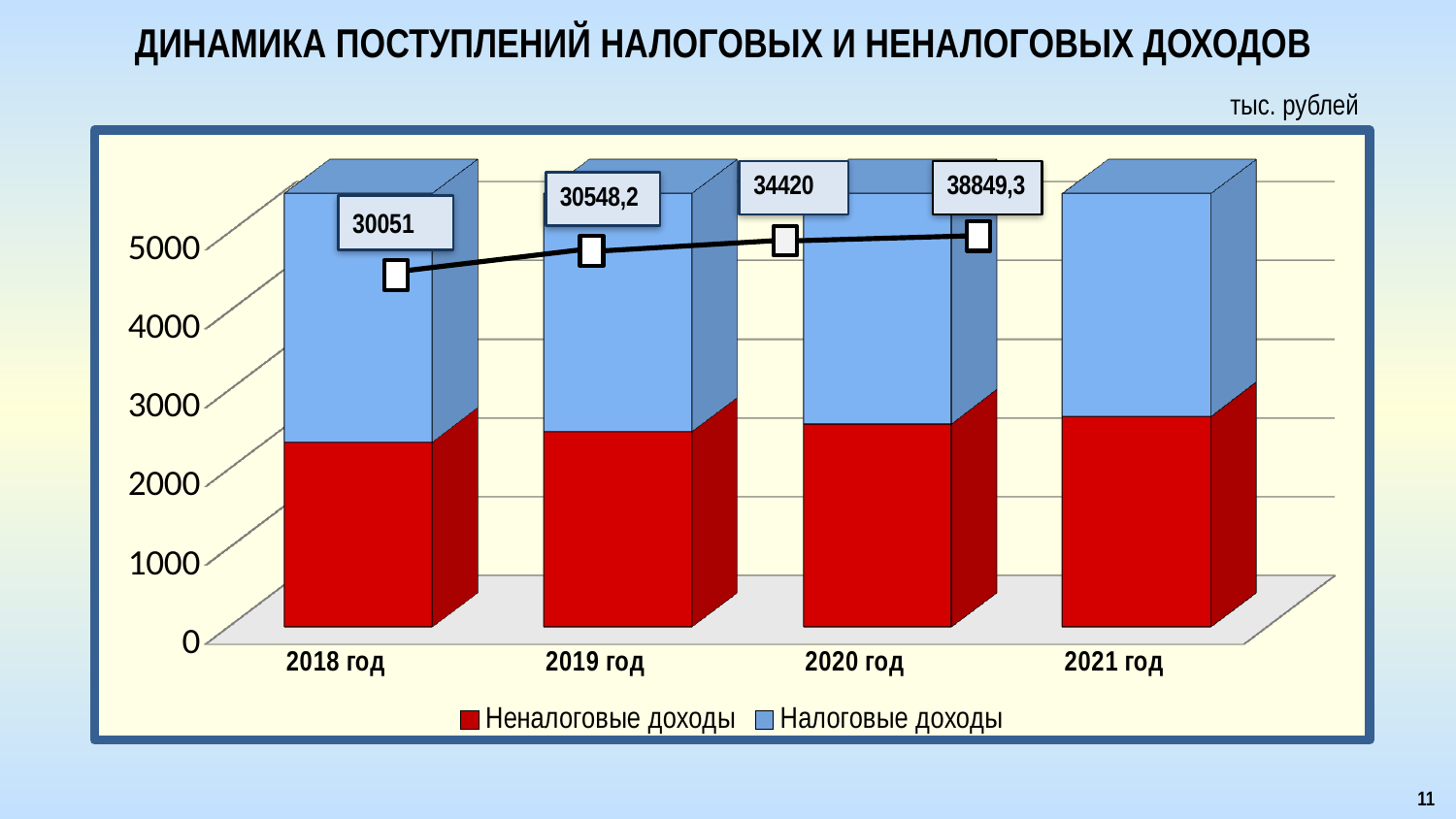

# ДИНАМИКА ПОСТУПЛЕНИЙ НАЛОГОВЫХ И НЕНАЛОГОВЫХ ДОХОДОВ
тыс. рублей

[unsupported chart]

30051

11